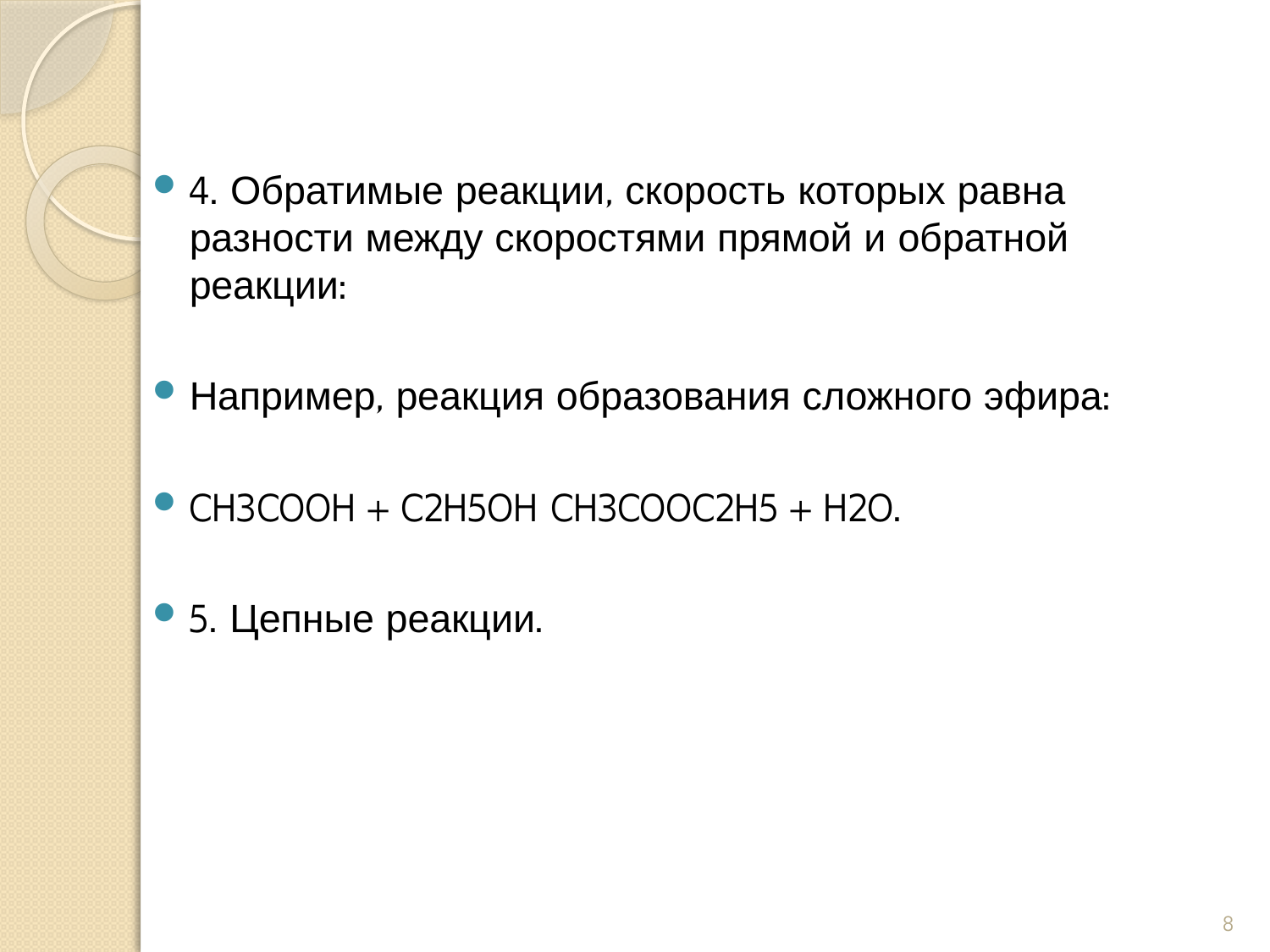

4. Обратимые реакции, скорость которых равна разности между скоростями прямой и обратной реакции:

Например, реакция образования сложного эфира:

CH3COOH + C2H5OH CH3COOC2H5 + H2O.

5. Цепные реакции.
8